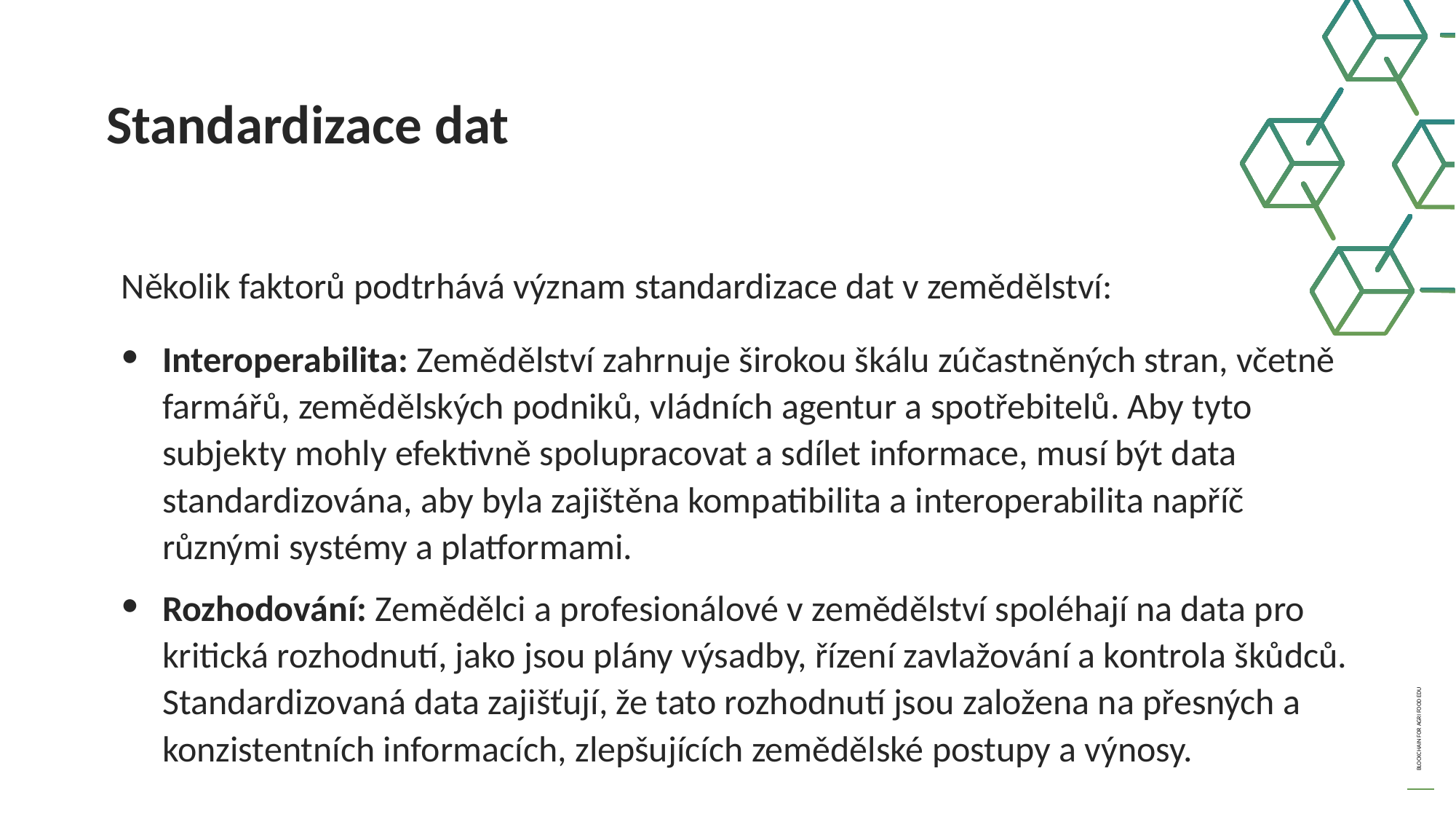

Standardizace dat
Několik faktorů podtrhává význam standardizace dat v zemědělství:
Interoperabilita: Zemědělství zahrnuje širokou škálu zúčastněných stran, včetně farmářů, zemědělských podniků, vládních agentur a spotřebitelů. Aby tyto subjekty mohly efektivně spolupracovat a sdílet informace, musí být data standardizována, aby byla zajištěna kompatibilita a interoperabilita napříč různými systémy a platformami.
Rozhodování: Zemědělci a profesionálové v zemědělství spoléhají na data pro kritická rozhodnutí, jako jsou plány výsadby, řízení zavlažování a kontrola škůdců. Standardizovaná data zajišťují, že tato rozhodnutí jsou založena na přesných a konzistentních informacích, zlepšujících zemědělské postupy a výnosy.